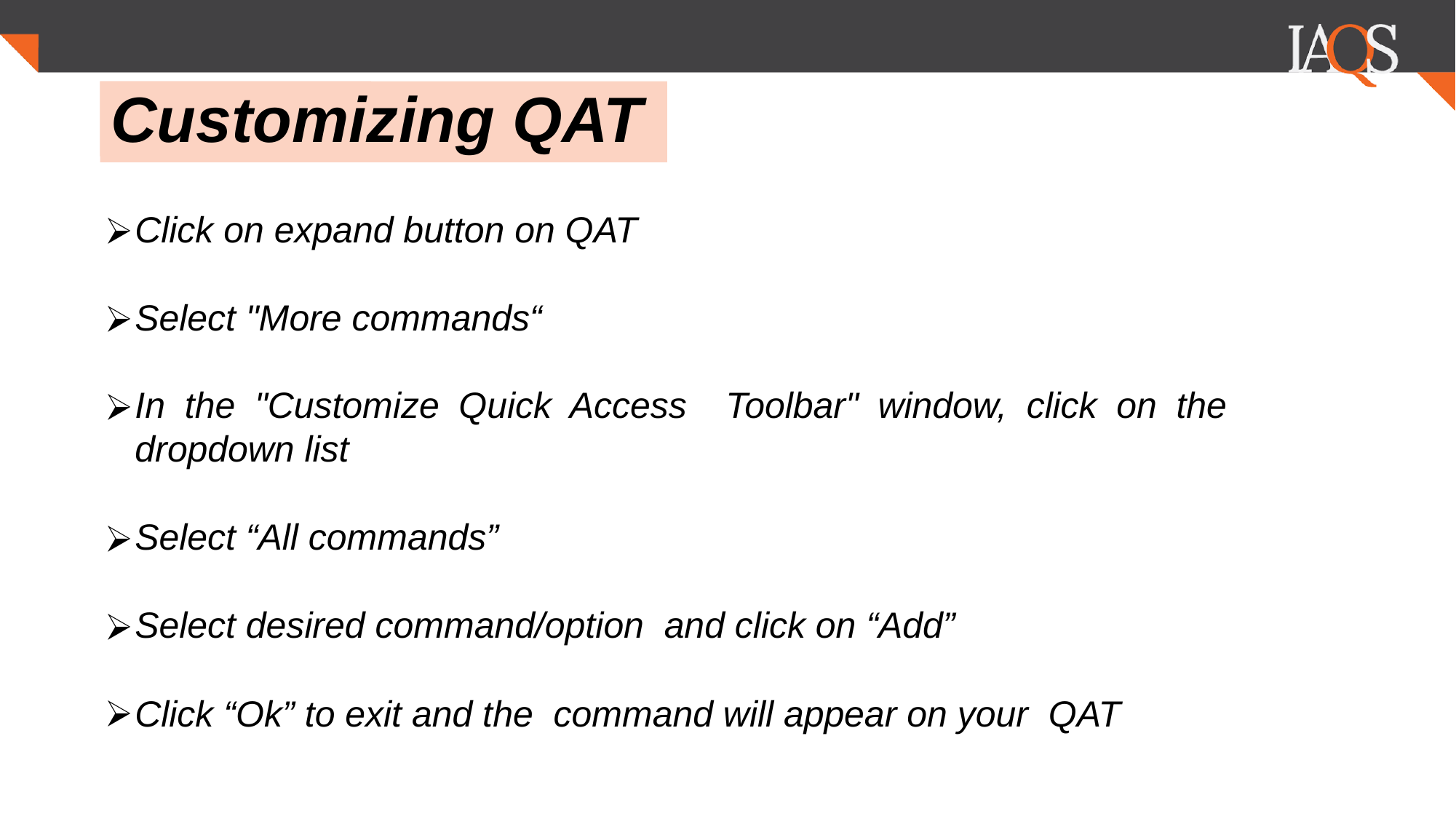

.
# Customizing QAT

Click on expand button on QAT

Select "More commands“

In the "Customize Quick Access  Toolbar" window, click on the  dropdown list

Select “All commands”

Select desired command/option  and click on “Add”

Click “Ok” to exit and the  command will appear on your  QAT